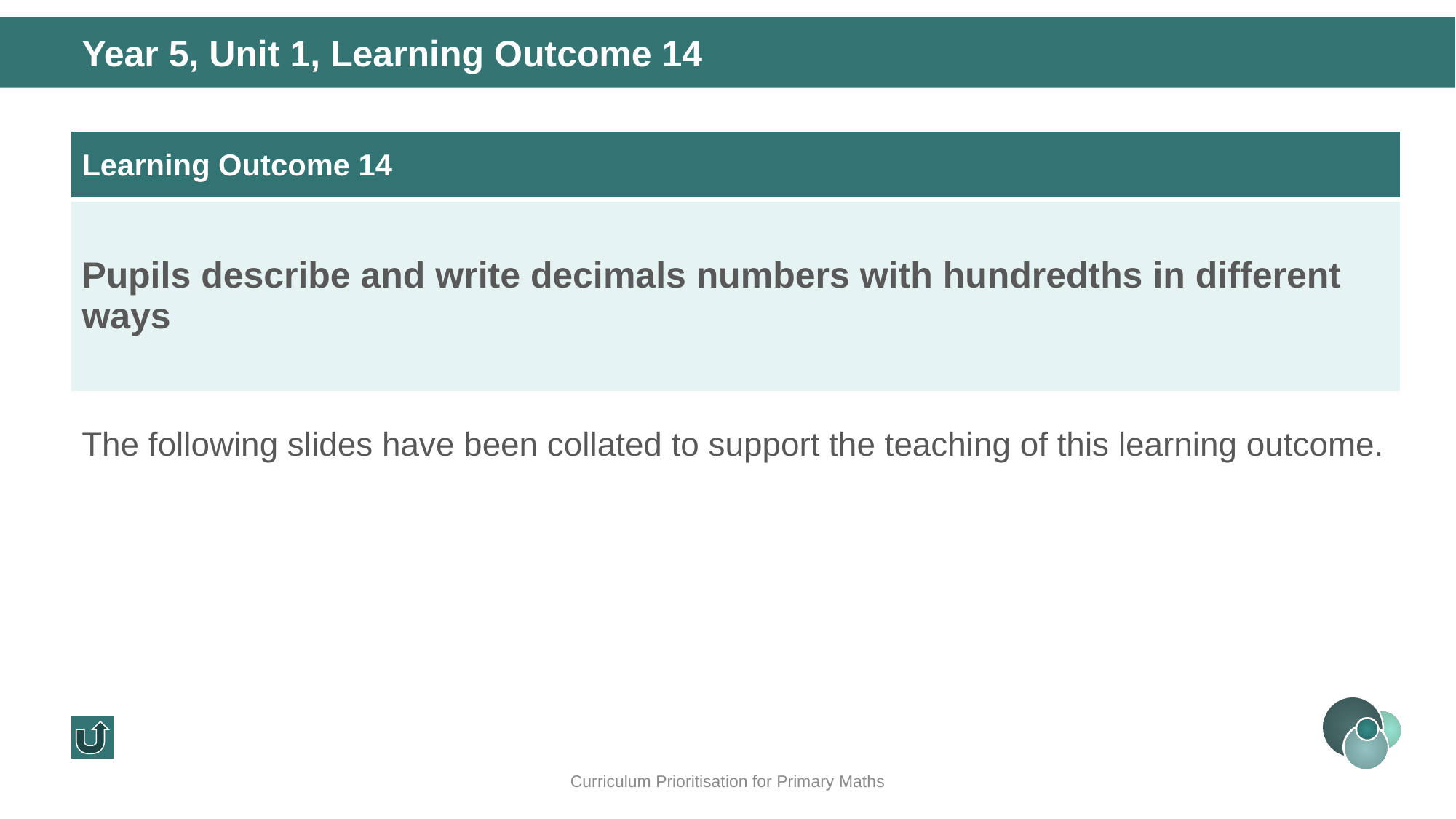

Year 5, Unit 1, Learning Outcome 14
| Learning Outcome 14 |
| --- |
| Pupils describe and write decimals numbers with hundredths in different ways |
The following slides have been collated to support the teaching of this learning outcome.

Curriculum Prioritisation for Primary Maths